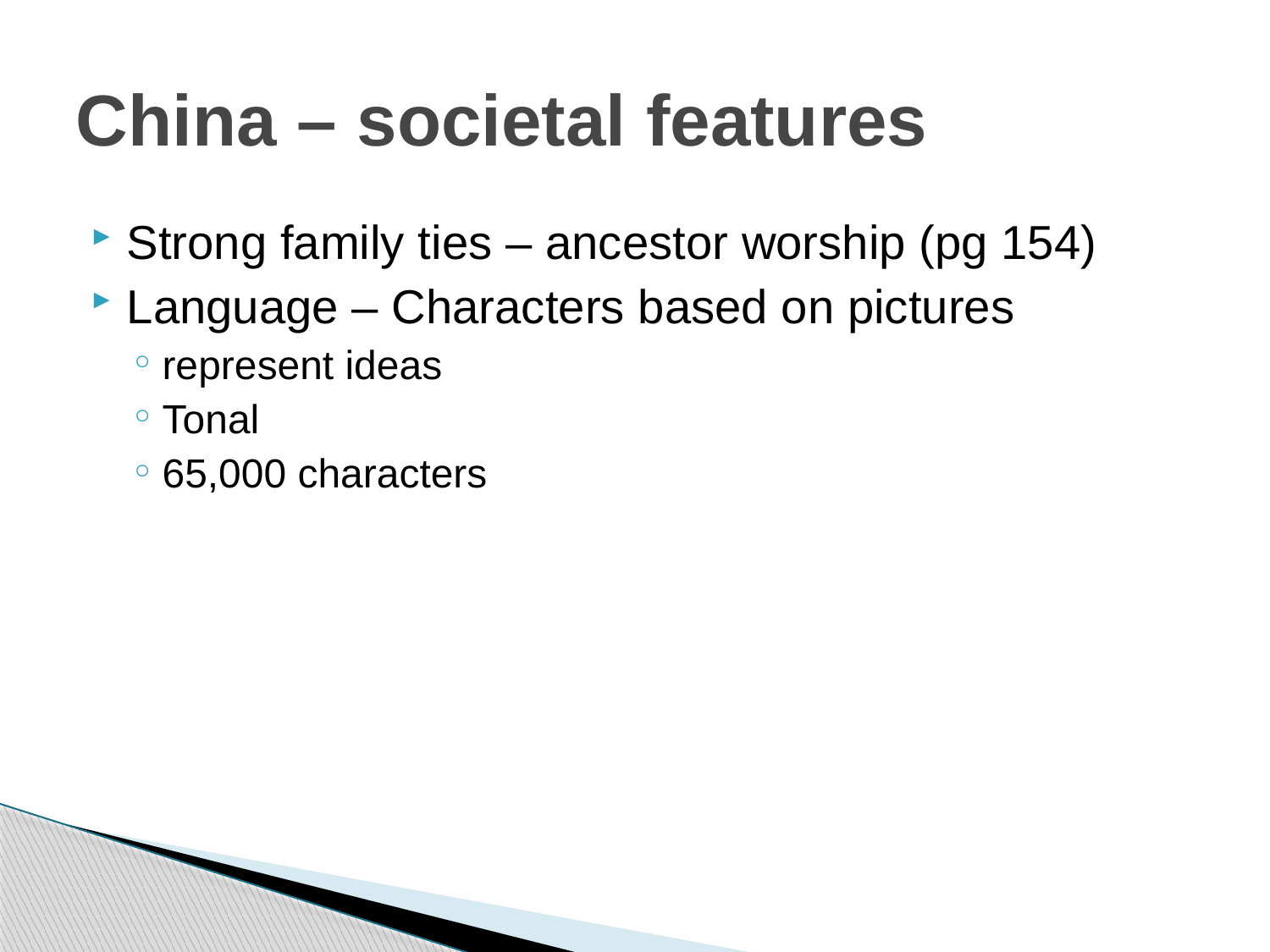

# China – societal features
Strong family ties – ancestor worship (pg 154)
Language – Characters based on pictures
represent ideas
Tonal
65,000 characters